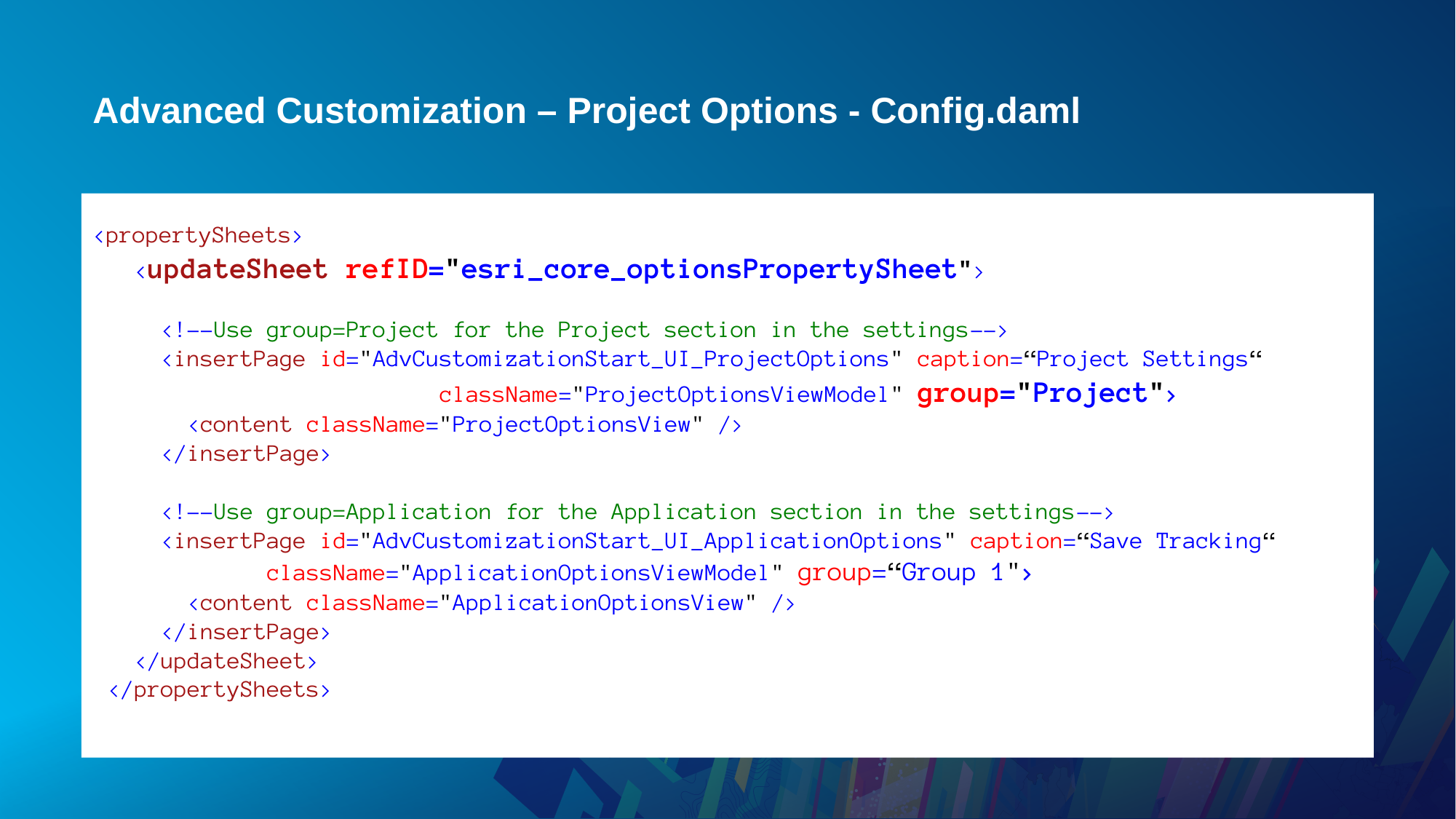

# Advanced Customization – Project Options - Config.daml

 <propertySheets>
    <updateSheet refID="esri_core_optionsPropertySheet">

      <!--Use group=Project for the Project section in the settings-->
      <insertPage id="AdvCustomizationStart_UI_ProjectOptions" caption=“Project Settings“
                           className="ProjectOptionsViewModel" group="Project">
        <content className="ProjectOptionsView" />
      </insertPage>

      <!--Use group=Application for the Application section in the settings-->
      <insertPage id="AdvCustomizationStart_UI_ApplicationOptions" caption=“Save Tracking“
              className="ApplicationOptionsViewModel" group=“Group 1">
        <content className="ApplicationOptionsView" />
      </insertPage>
    </updateSheet>
  </propertySheets>